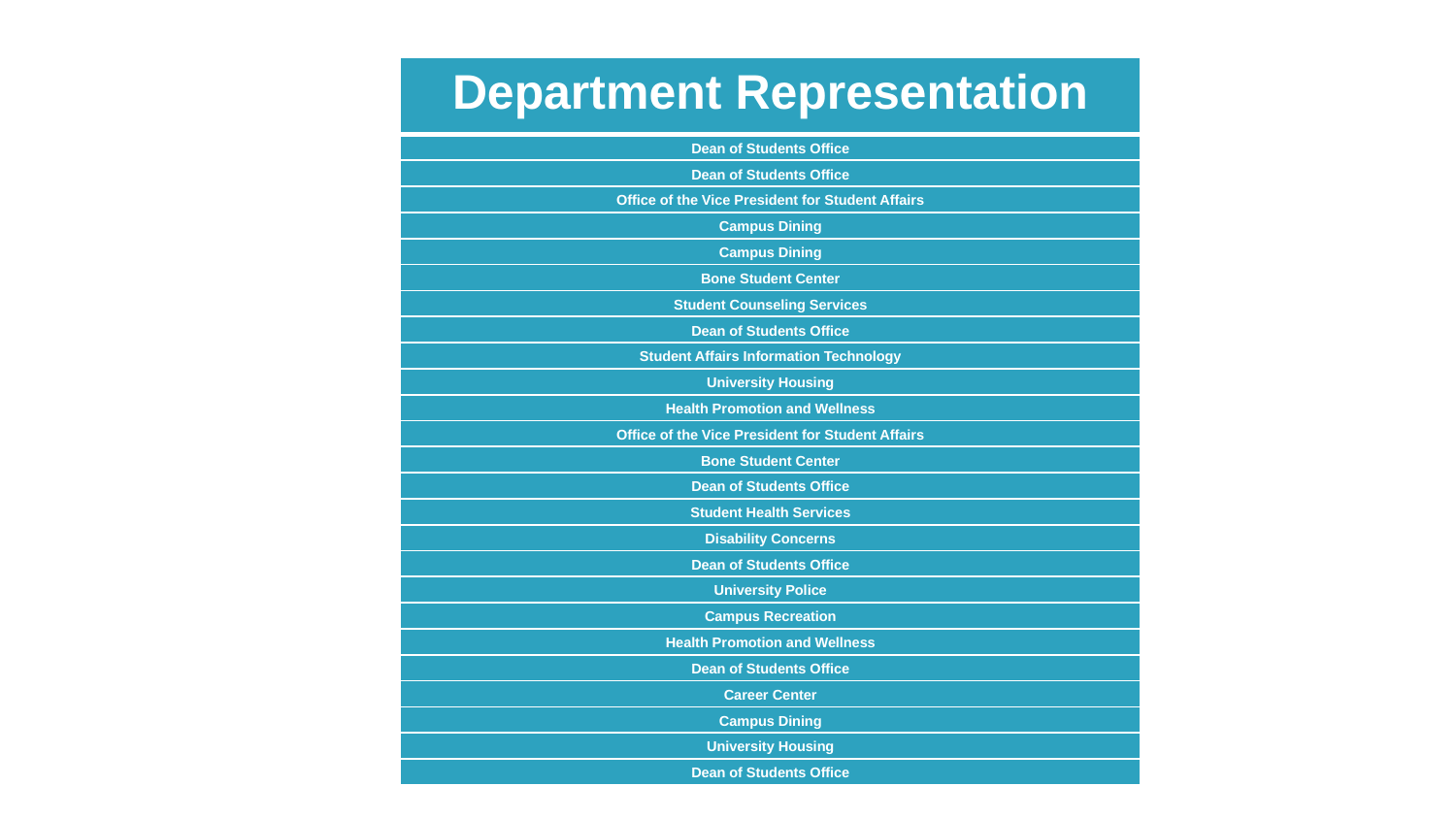

| Department Representation |
| --- |
| Dean of Students Office |
| Dean of Students Office |
| Office of the Vice President for Student Affairs |
| Campus Dining |
| Campus Dining |
| Bone Student Center |
| Student Counseling Services |
| Dean of Students Office |
| Student Affairs Information Technology |
| University Housing |
| Health Promotion and Wellness |
| Office of the Vice President for Student Affairs |
| Bone Student Center |
| Dean of Students Office |
| Student Health Services |
| Disability Concerns |
| Dean of Students Office |
| University Police |
| Campus Recreation |
| Health Promotion and Wellness |
| Dean of Students Office |
| Career Center |
| Campus Dining |
| University Housing |
| Dean of Students Office |